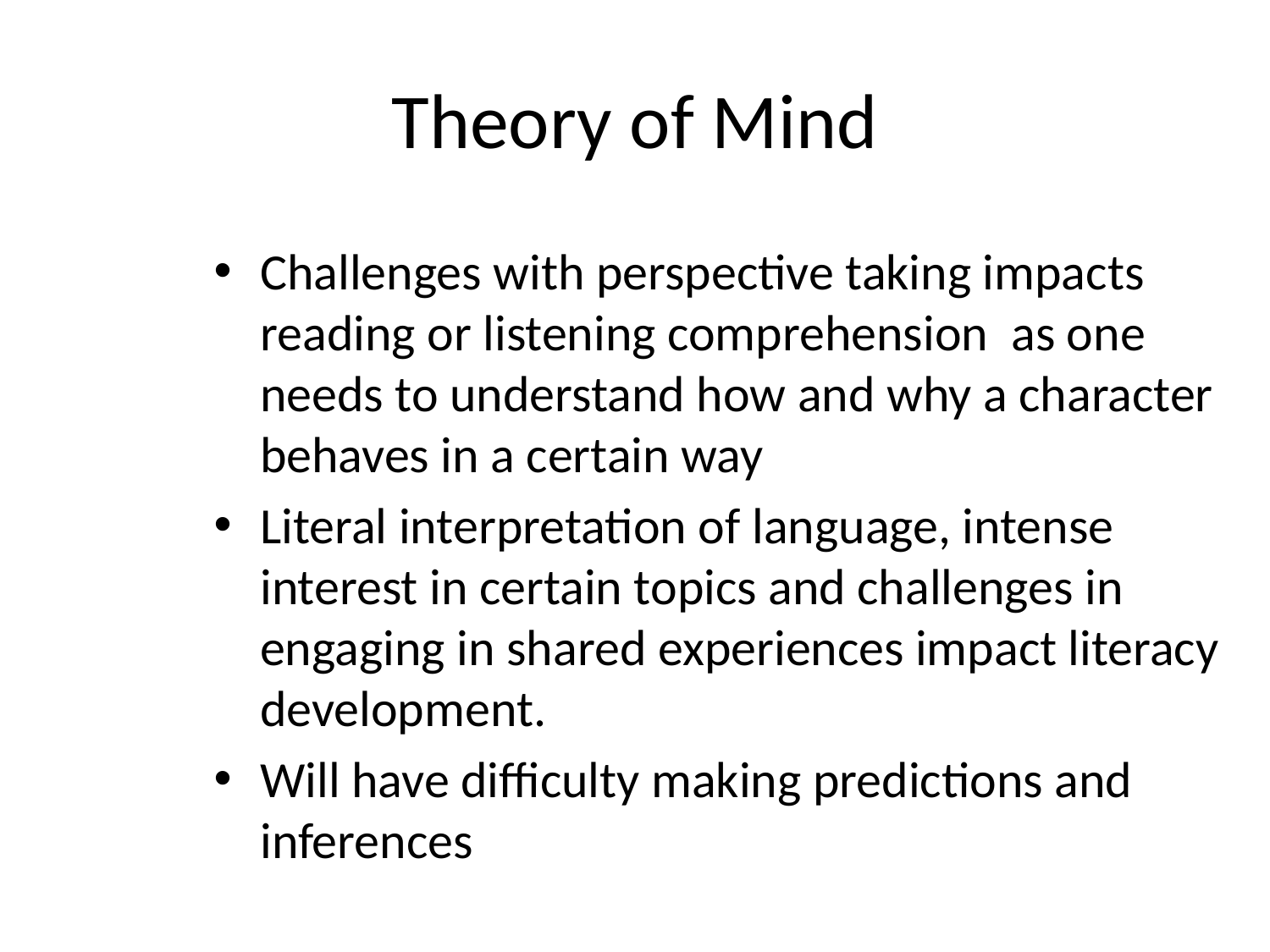

# Theory of Mind
Challenges with perspective taking impacts reading or listening comprehension  as one needs to understand how and why a character behaves in a certain way
Literal interpretation of language, intense interest in certain topics and challenges in engaging in shared experiences impact literacy development.
Will have difficulty making predictions and inferences